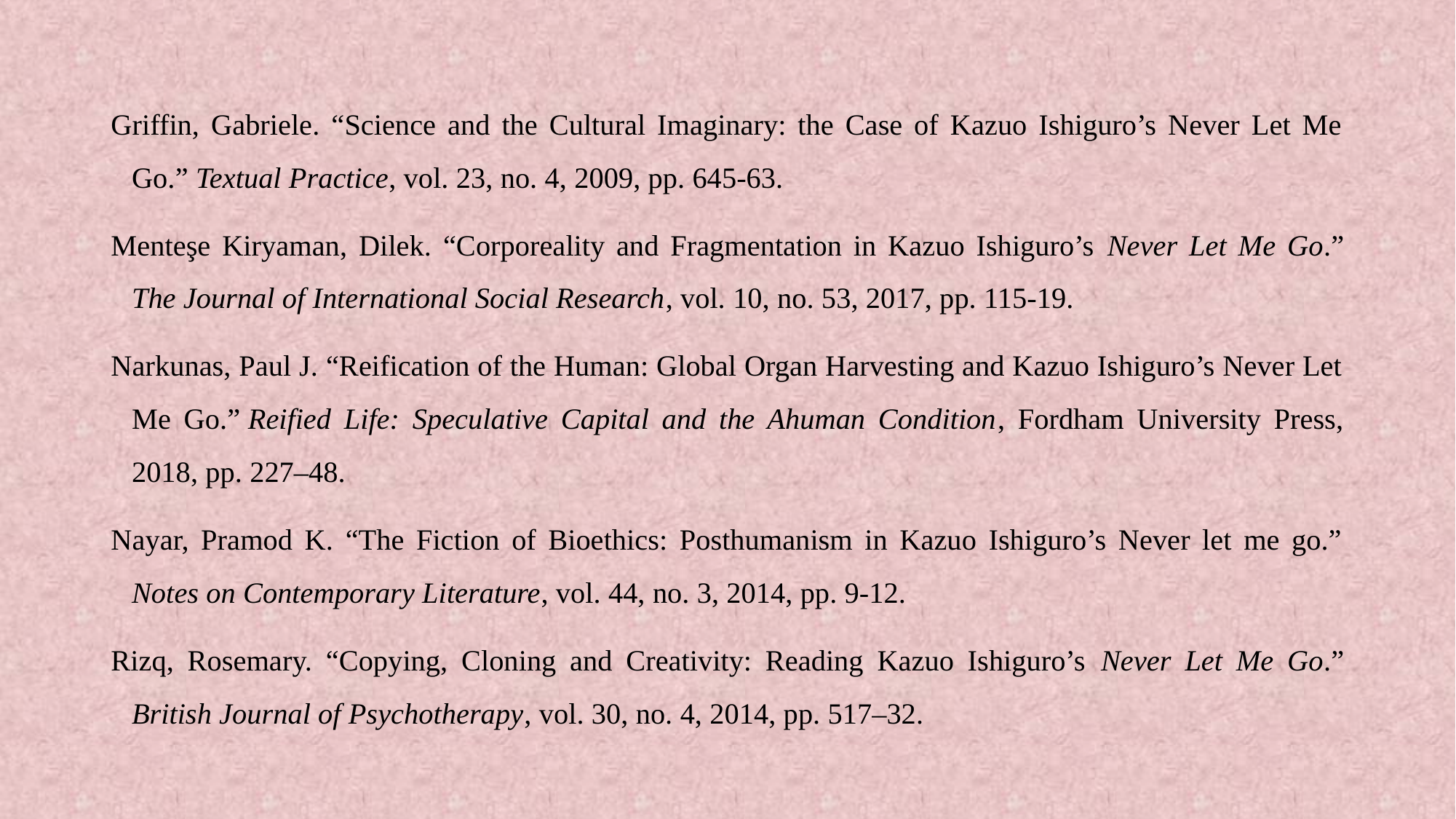

Griffin, Gabriele. “Science and the Cultural Imaginary: the Case of Kazuo Ishiguro’s Never Let Me Go.” Textual Practice, vol. 23, no. 4, 2009, pp. 645-63.
Menteşe Kiryaman, Dilek. “Corporeality and Fragmentation in Kazuo Ishiguro’s Never Let Me Go.” The Journal of International Social Research, vol. 10, no. 53, 2017, pp. 115-19.
Narkunas, Paul J. “Reification of the Human: Global Organ Harvesting and Kazuo Ishiguro’s Never Let Me Go.” Reified Life: Speculative Capital and the Ahuman Condition, Fordham University Press, 2018, pp. 227–48.
Nayar, Pramod K. “The Fiction of Bioethics: Posthumanism in Kazuo Ishiguro’s Never let me go.” Notes on Contemporary Literature, vol. 44, no. 3, 2014, pp. 9-12.
Rizq, Rosemary. “Copying, Cloning and Creativity: Reading Kazuo Ishiguro’s Never Let Me Go.” British Journal of Psychotherapy, vol. 30, no. 4, 2014, pp. 517–32.